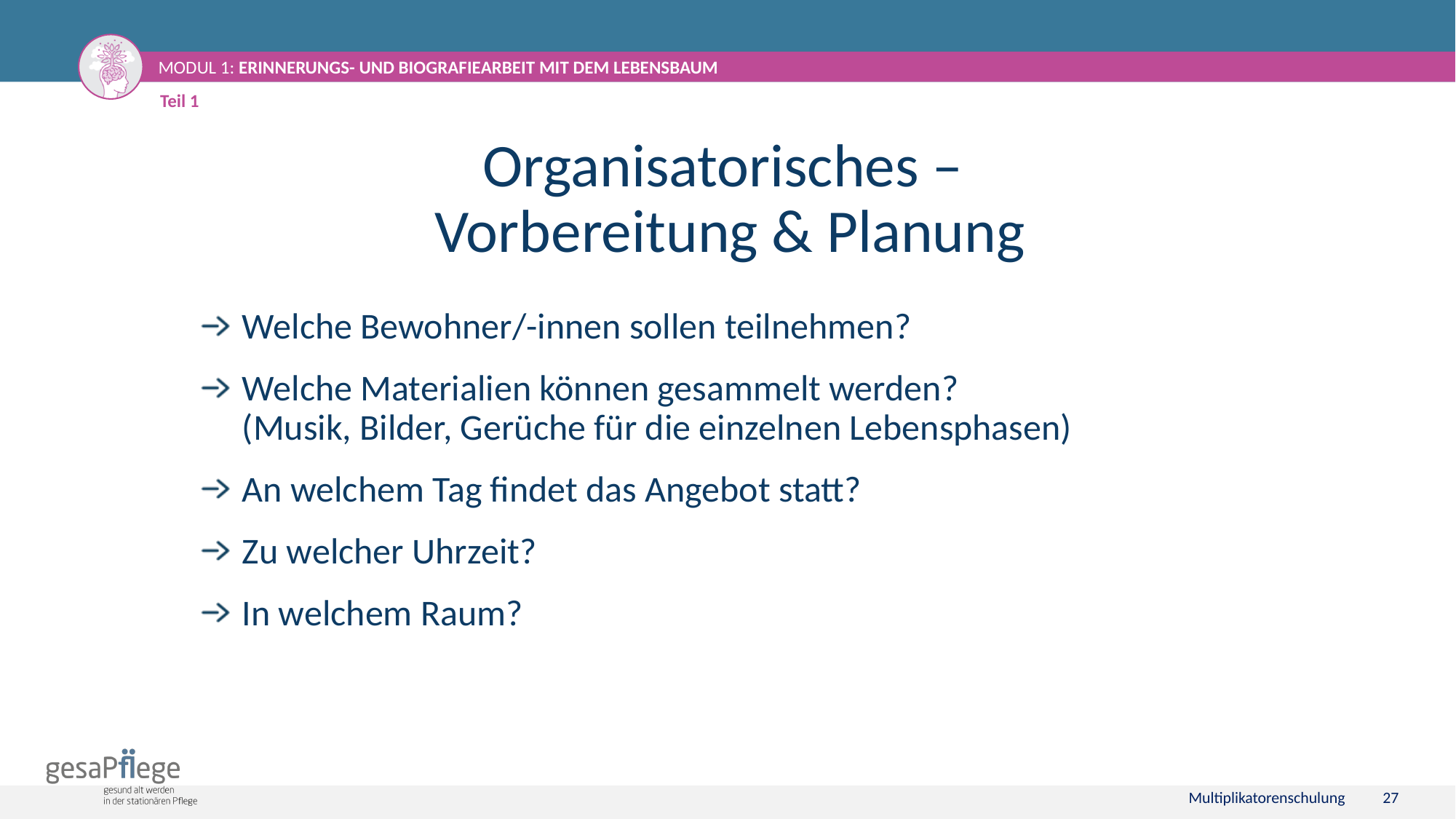

Teil 1
# Organisatorisches – Vorbereitung & Planung
Welche Bewohner/-innen sollen teilnehmen?
Welche Materialien können gesammelt werden?
(Musik, Bilder, Gerüche für die einzelnen Lebensphasen)
An welchem Tag findet das Angebot statt?
Zu welcher Uhrzeit?
In welchem Raum?

Multiplikatorenschulung
27